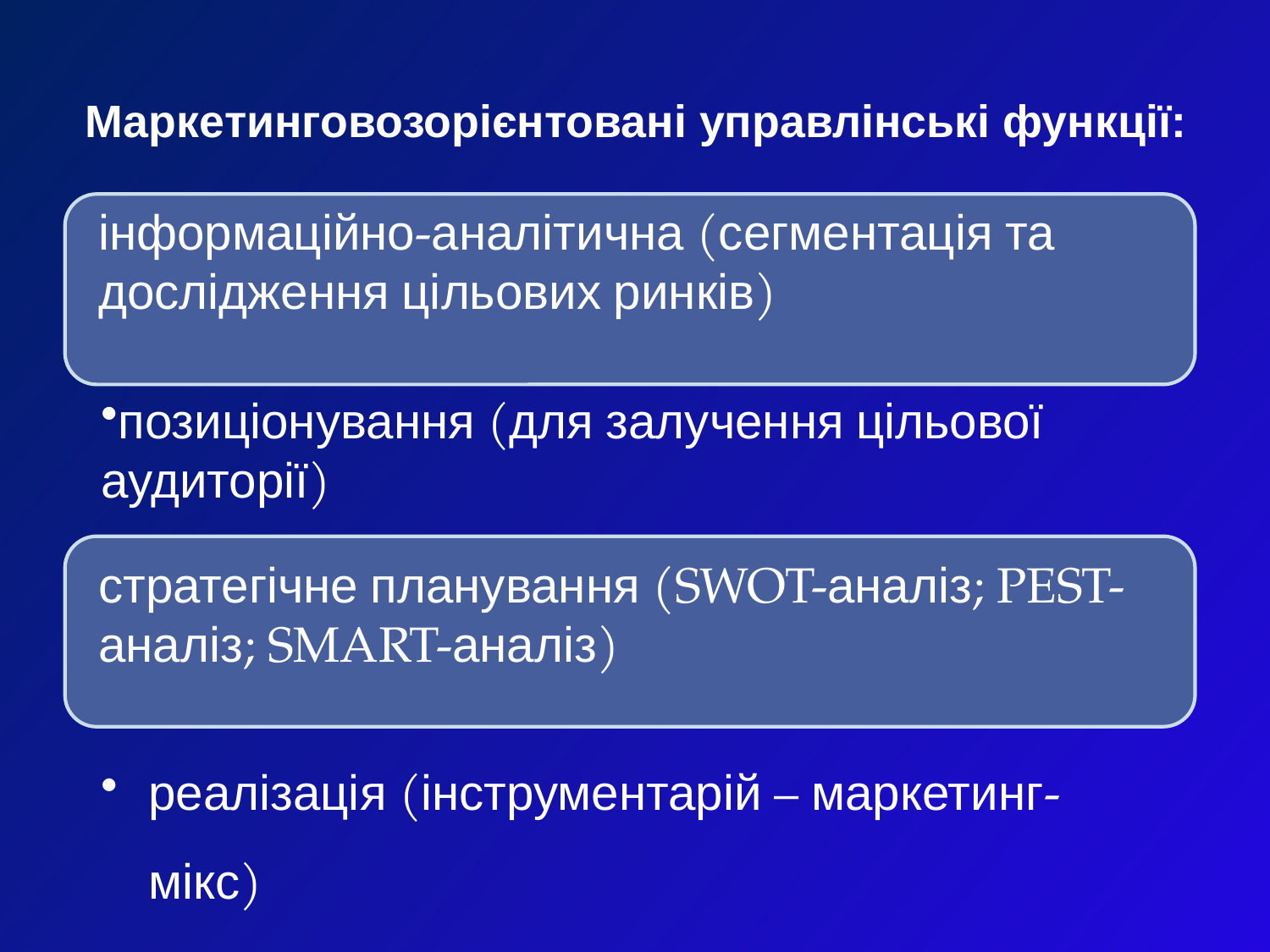

# Маркетинговозорієнтовані управлінські функції:
інформаційно-аналітична (сегментація та дослідження цільових ринків)

позиціонування (для залучення цільової аудиторії)

стратегічне планування (SWOT-аналіз; PEST-аналіз; SMART-аналіз)

реалізація (інструментарій – маркетинг-мікс)